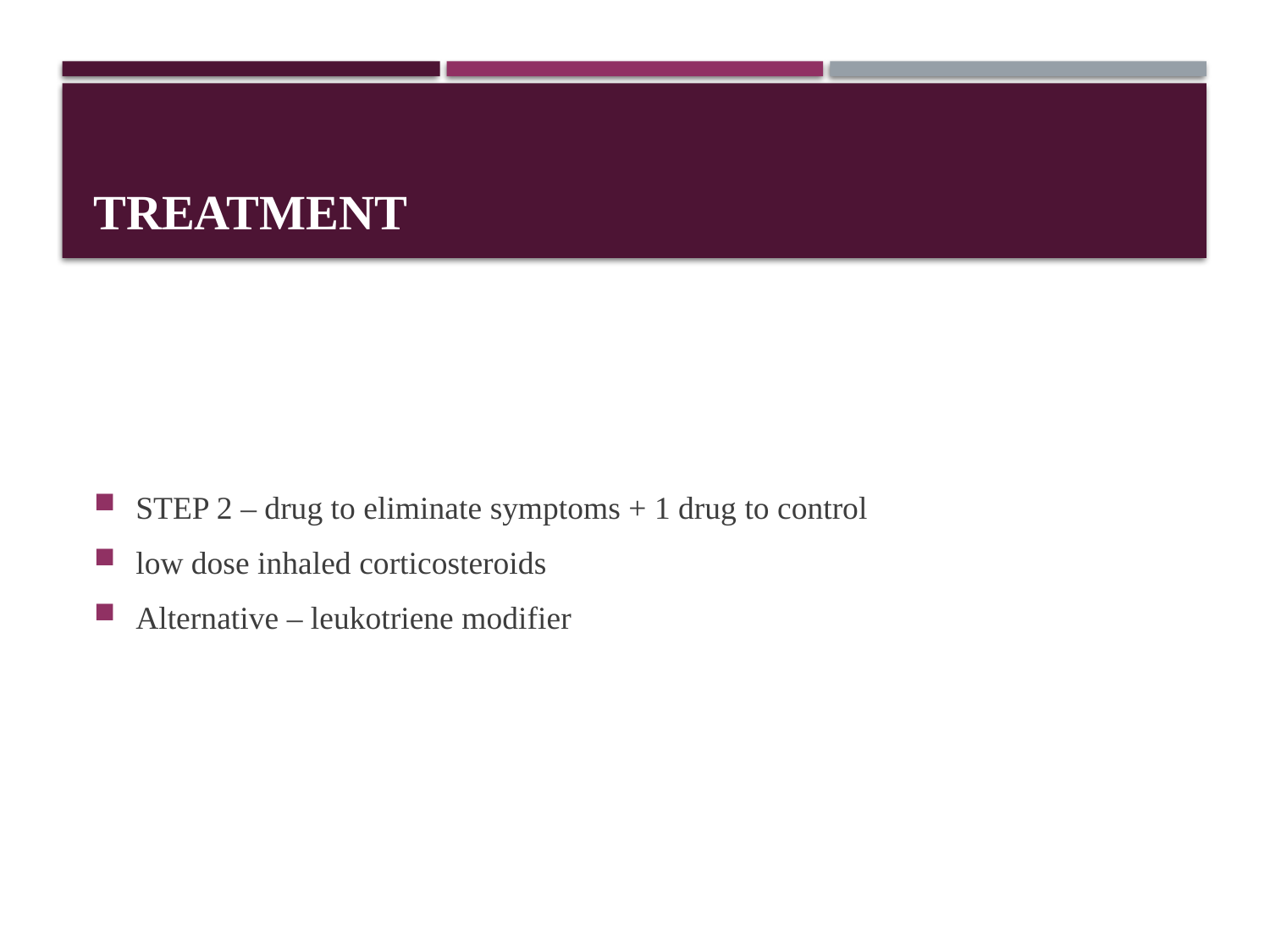

# TREATMENT
STEP 2 – drug to eliminate symptoms + 1 drug to control
low dose inhaled corticosteroids
Alternative – leukotriene modifier